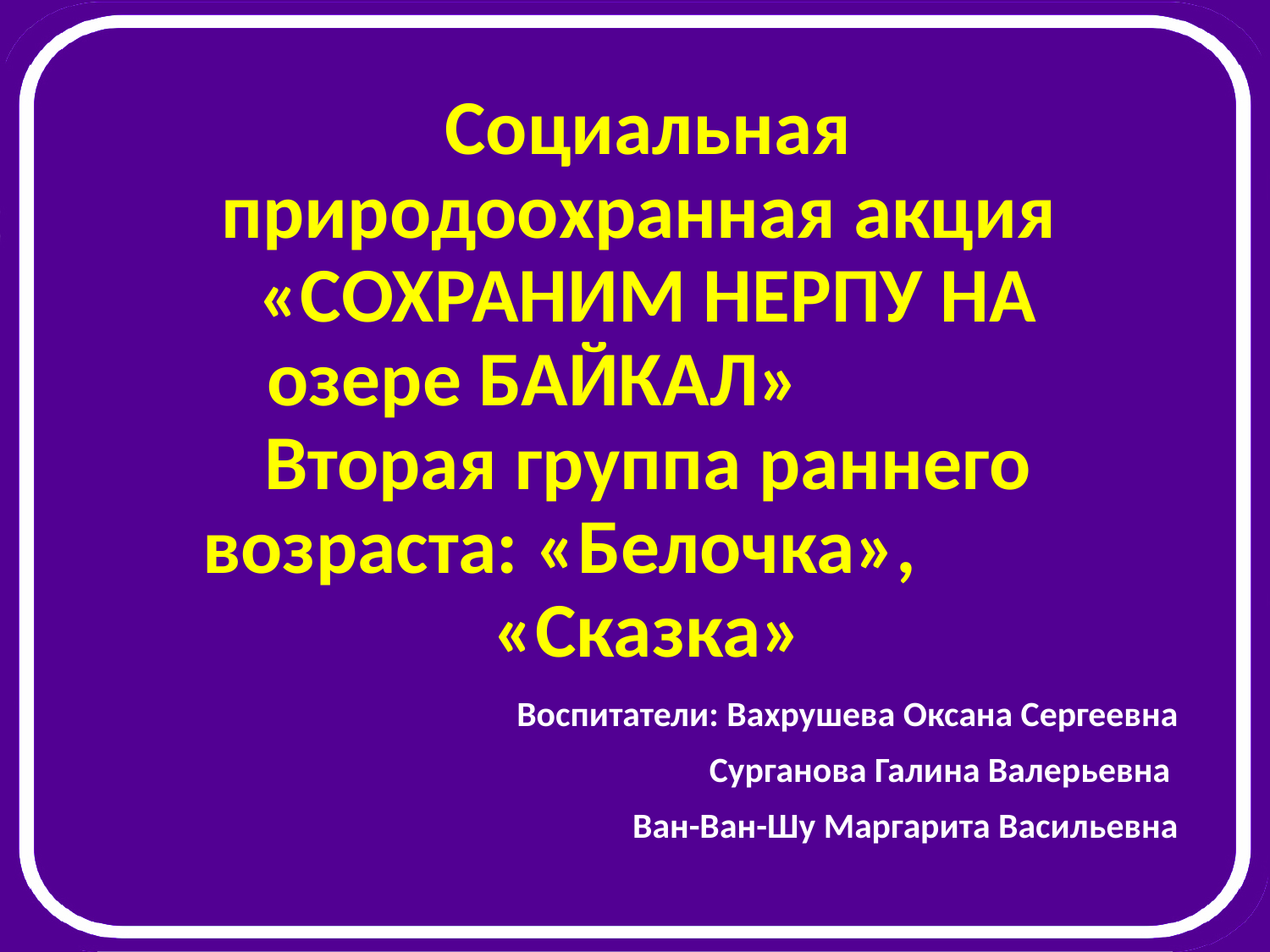

# Социальная природоохранная акция «СОХРАНИМ НЕРПУ НА озере БАЙКАЛ»              Вторая группа раннего возраста: «Белочка»,           «Сказка»
Воспитатели: Вахрушева Оксана Сергеевна
Сурганова Галина Валерьевна
Ван-Ван-Шу Маргарита Васильевна